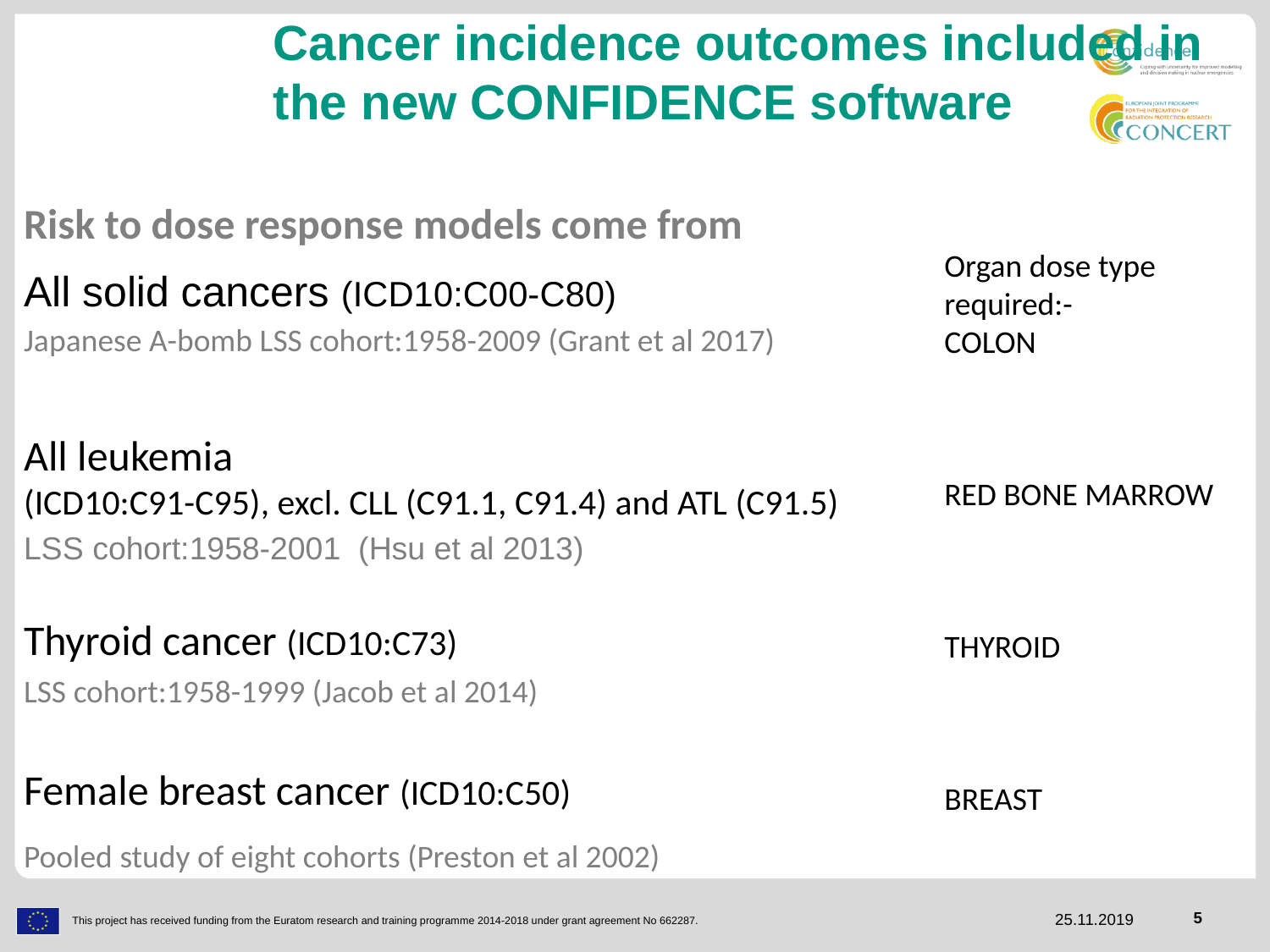

Cancer incidence outcomes included in the new CONFIDENCE software
Risk to dose response models come from
Organ dose type required:-
COLON

RED BONE MARROW

THYROID

BREAST
All solid cancers (ICD10:C00-C80)
Japanese A-bomb LSS cohort:1958-2009 (Grant et al 2017)
All leukemia
(ICD10:C91-C95), excl. CLL (C91.1, C91.4) and ATL (C91.5)

LSS cohort:1958-2001  (Hsu et al 2013)
Thyroid cancer (ICD10:C73)

LSS cohort:1958-1999 (Jacob et al 2014)
Female breast cancer (ICD10:C50)

Pooled study of eight cohorts (Preston et al 2002)